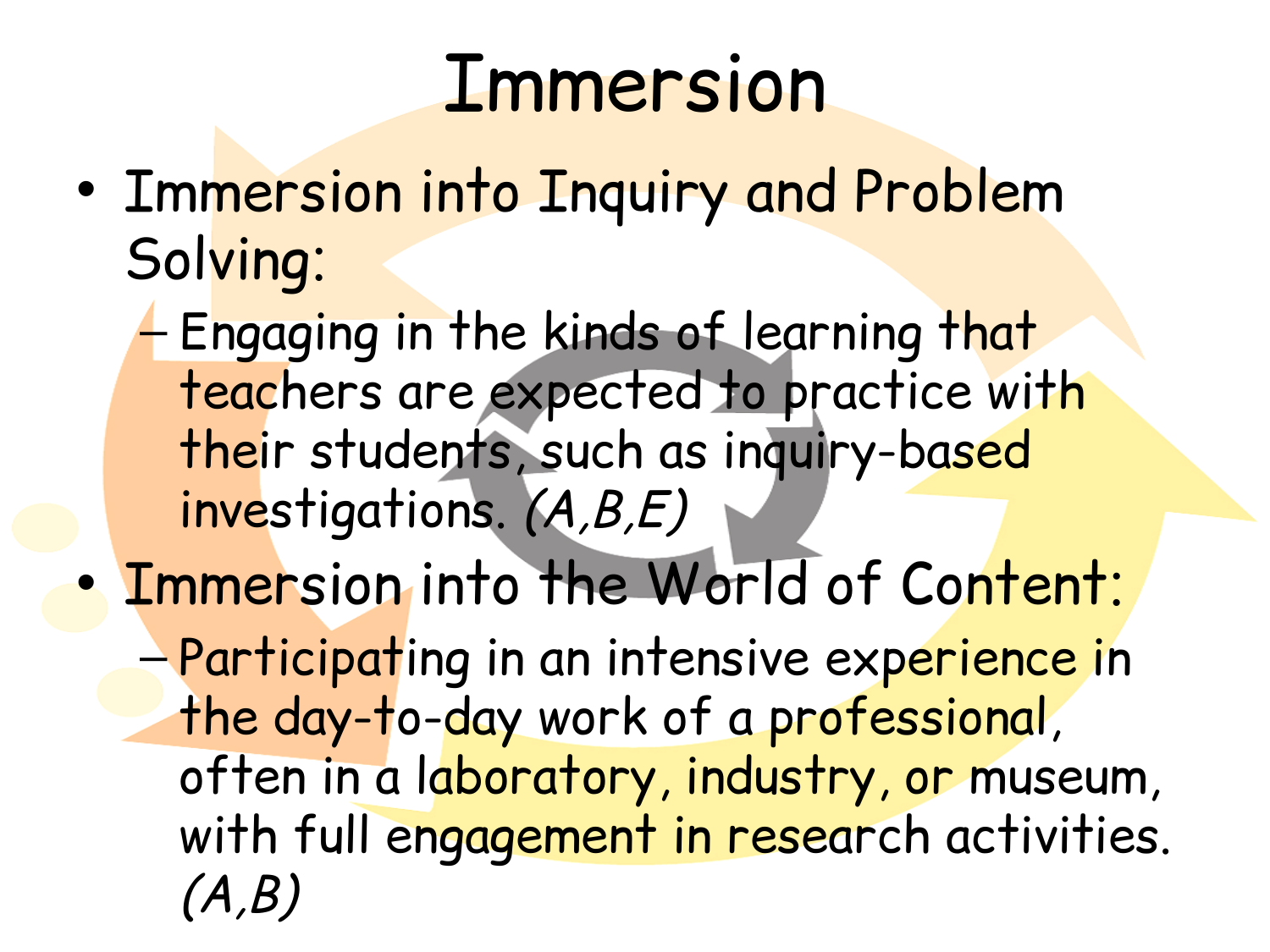

# Immersion
Immersion into Inquiry and Problem Solving:
Engaging in the kinds of learning that teachers are expected to practice with their students, such as inquiry-based investigations. (A,B,E)
Immersion into the World of Content:
Participating in an intensive experience in the day-to-day work of a professional, often in a laboratory, industry, or museum, with full engagement in research activities. (A,B)